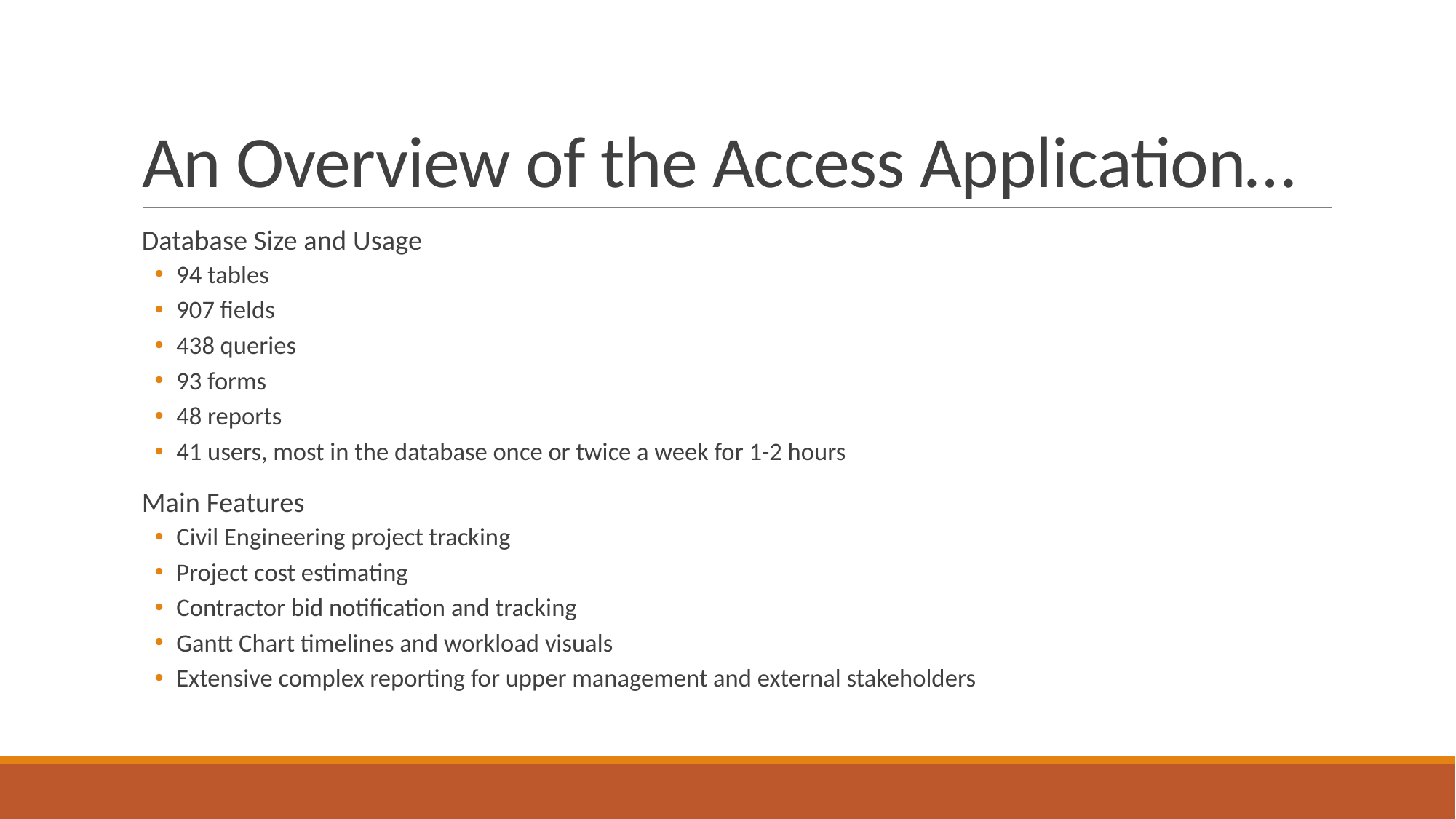

# An Overview of the Access Application…
Database Size and Usage
94 tables
907 fields
438 queries
93 forms
48 reports
41 users, most in the database once or twice a week for 1-2 hours
Main Features
Civil Engineering project tracking
Project cost estimating
Contractor bid notification and tracking
Gantt Chart timelines and workload visuals
Extensive complex reporting for upper management and external stakeholders